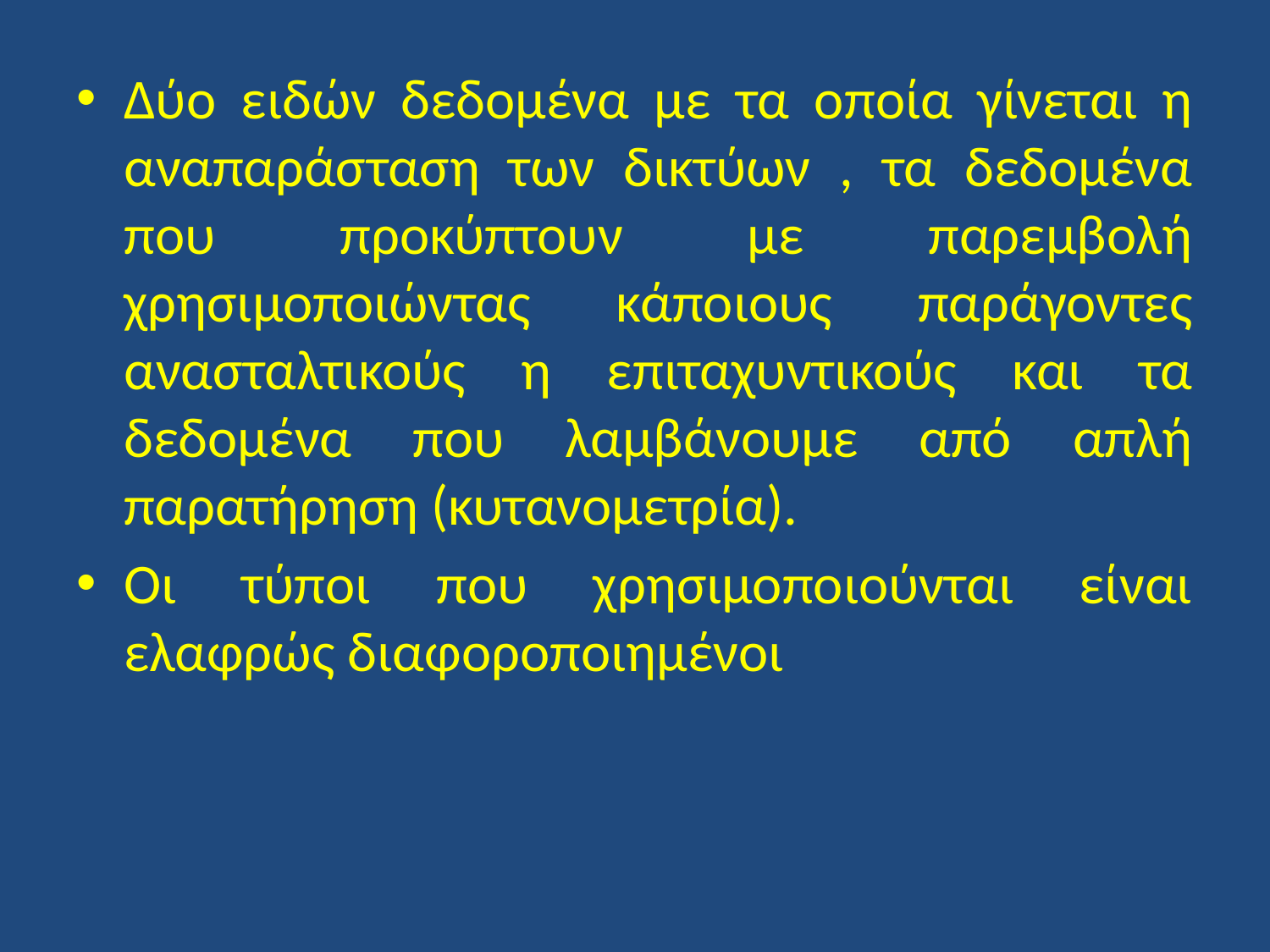

Δύο ειδών δεδομένα με τα οποία γίνεται η αναπαράσταση των δικτύων , τα δεδομένα που προκύπτουν με παρεμβολή χρησιμοποιώντας κάποιους παράγοντες ανασταλτικούς η επιταχυντικούς και τα δεδομένα που λαμβάνουμε από απλή παρατήρηση (κυτανομετρία).
Οι τύποι που χρησιμοποιούνται είναι ελαφρώς διαφοροποιημένοι